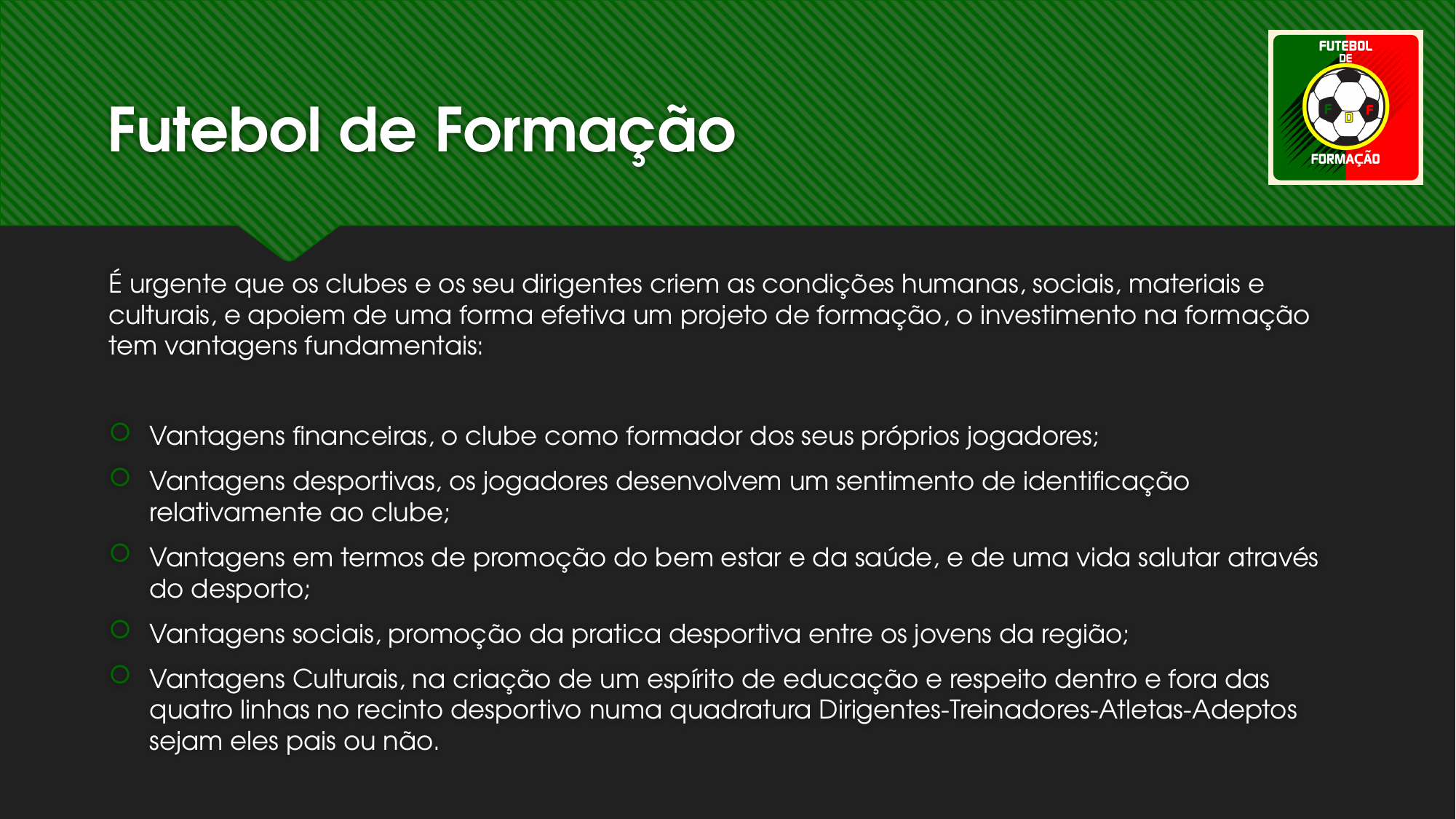

# Futebol de Formação
É urgente que os clubes e os seu dirigentes criem as condições humanas, sociais, materiais e culturais, e apoiem de uma forma efetiva um projeto de formação, o investimento na formação tem vantagens fundamentais:

Vantagens financeiras, o clube como formador dos seus próprios jogadores;
Vantagens desportivas, os jogadores desenvolvem um sentimento de identificação relativamente ao clube;
Vantagens em termos de promoção do bem estar e da saúde, e de uma vida salutar através do desporto;
Vantagens sociais, promoção da pratica desportiva entre os jovens da região;
Vantagens Culturais, na criação de um espírito de educação e respeito dentro e fora das quatro linhas no recinto desportivo numa quadratura Dirigentes-Treinadores-Atletas-Adeptos sejam eles pais ou não.